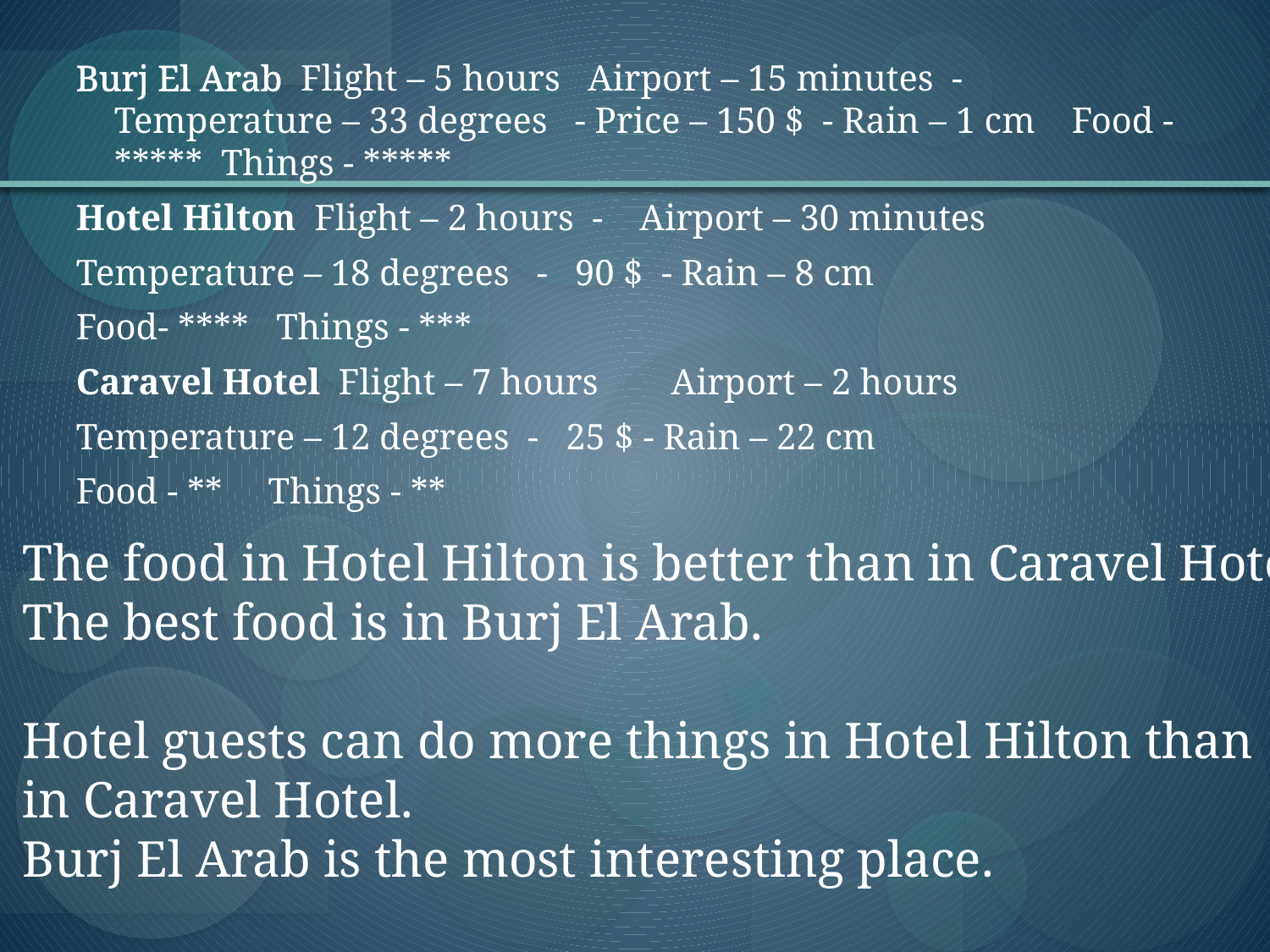

#
Burj El Arab  Flight – 5 hours   Airport – 15 minutes  -  Temperature – 33 degrees   - Price – 150 $  - Rain – 1 cm    Food - *****  Things - *****
Hotel Hilton  Flight – 2 hours  -    Airport – 30 minutes
Temperature – 18 degrees   -   90 $  - Rain – 8 cm
Food- ****   Things - ***
Caravel Hotel  Flight – 7 hours        Airport – 2 hours
Temperature – 12 degrees  -   25 $ - Rain – 22 cm
Food - **     Things - **

The food in Hotel Hilton is better than in Caravel Hotel.
The best food is in Burj El Arab.

Hotel guests can do more things in Hotel Hilton than
in Caravel Hotel.
Burj El Arab is the most interesting place.